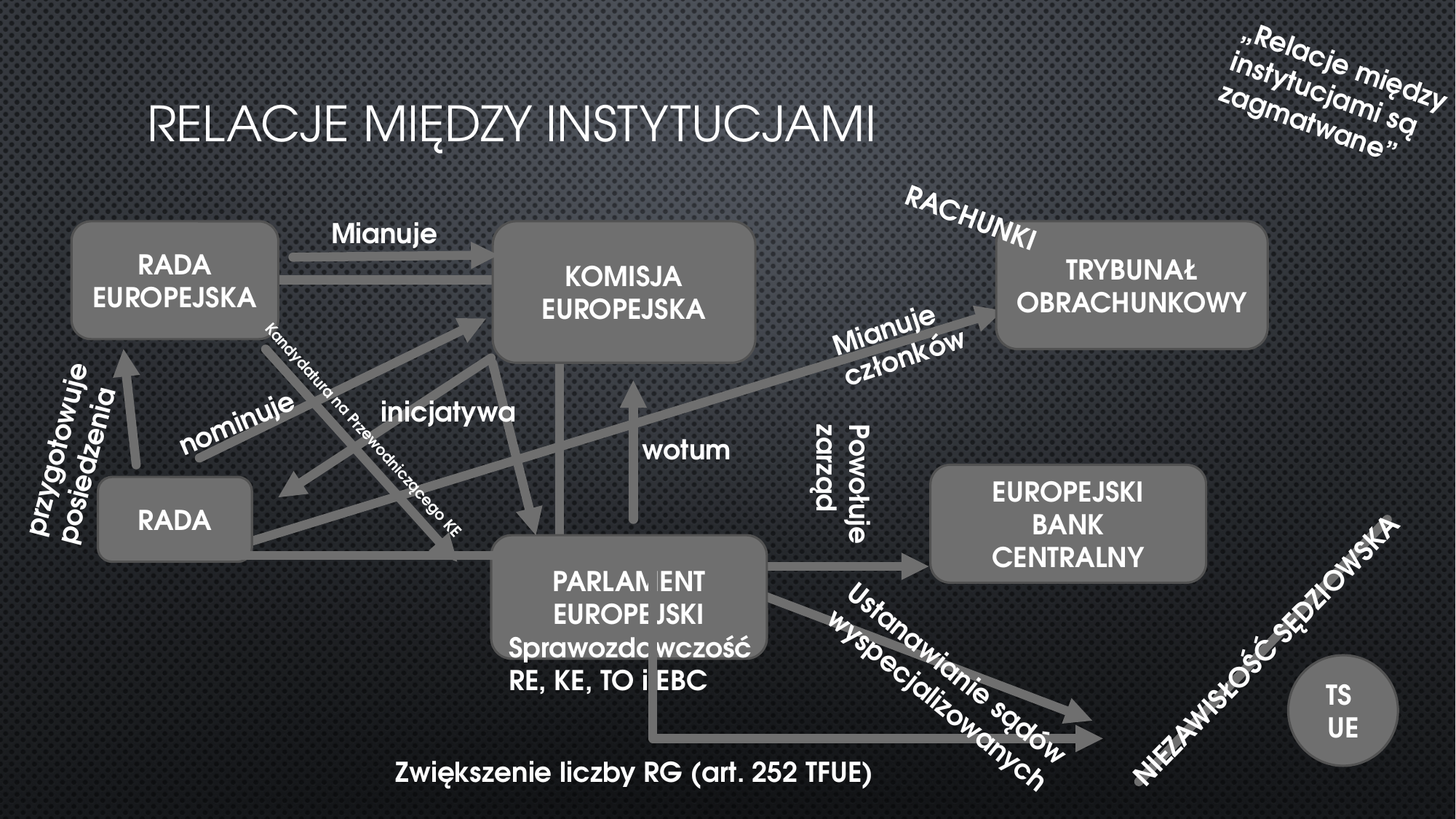

„Relacje między instytucjami są zagmatwane”
# Relacje między instytucjami
RACHUNKI
Mianuje
RADA EUROPEJSKA
KOMISJA EUROPEJSKA
TRYBUNAŁ
OBRACHUNKOWY
Mianuje członków
inicjatywa
nominuje
przygotowuje posiedzenia
Kandydatura na Przewodniczącego KE
wotum
Powołuje zarząd
EUROPEJSKI
BANK
CENTRALNY
RADA
PARLAMENT EUROPEJSKI
Sprawozdawczość RE, KE, TO i EBC
NIEZAWISŁOŚĆ SĘDZIOWSKA
Ustanawianie sądów wyspecjalizowanych
TS
UE
Zwiększenie liczby RG (art. 252 TFUE)